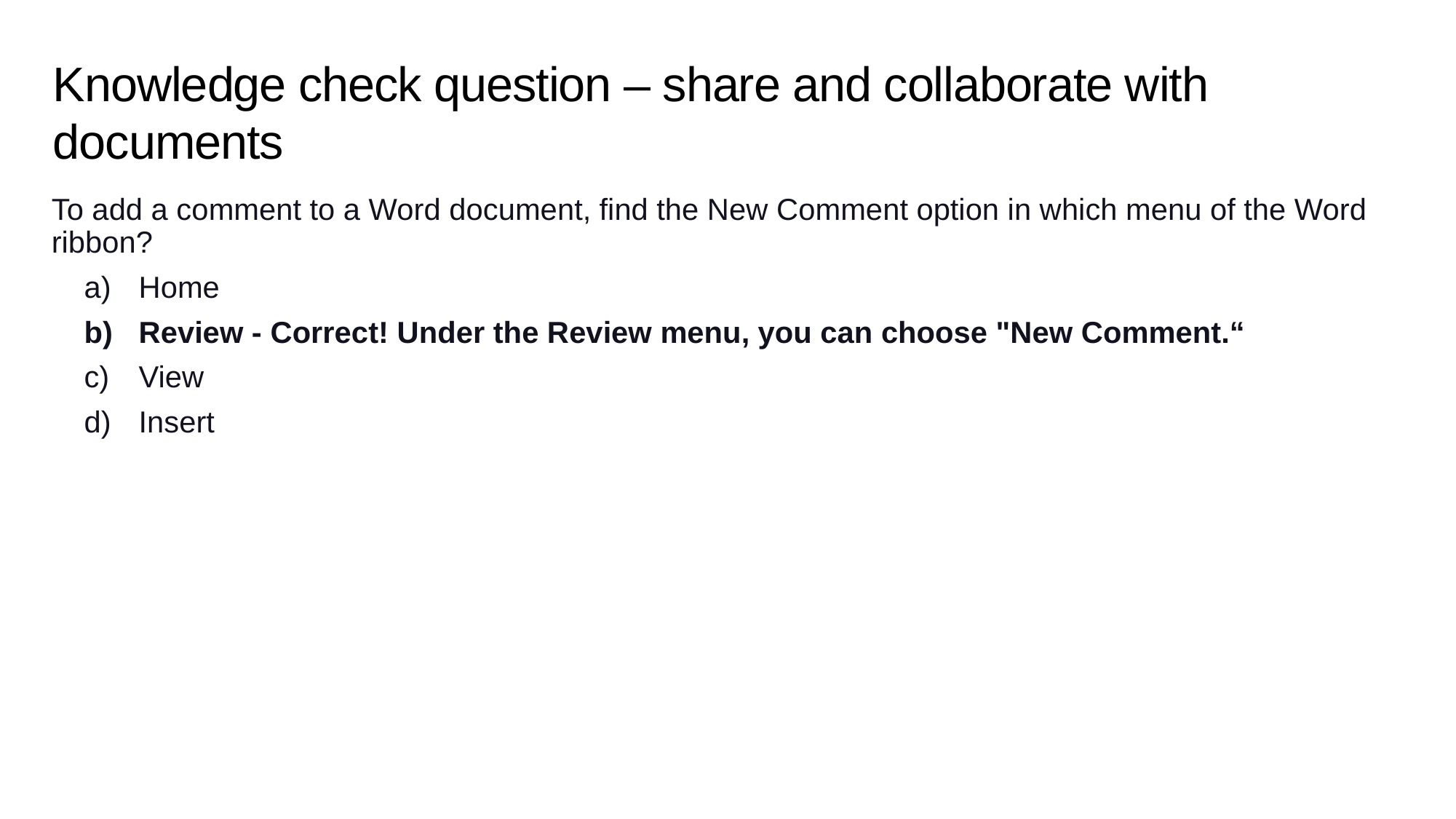

# Knowledge check question – share and collaborate with documents
To add a comment to a Word document, find the New Comment option in which menu of the Word ribbon?
Home
Review - Correct! Under the Review menu, you can choose "New Comment.“
View
Insert